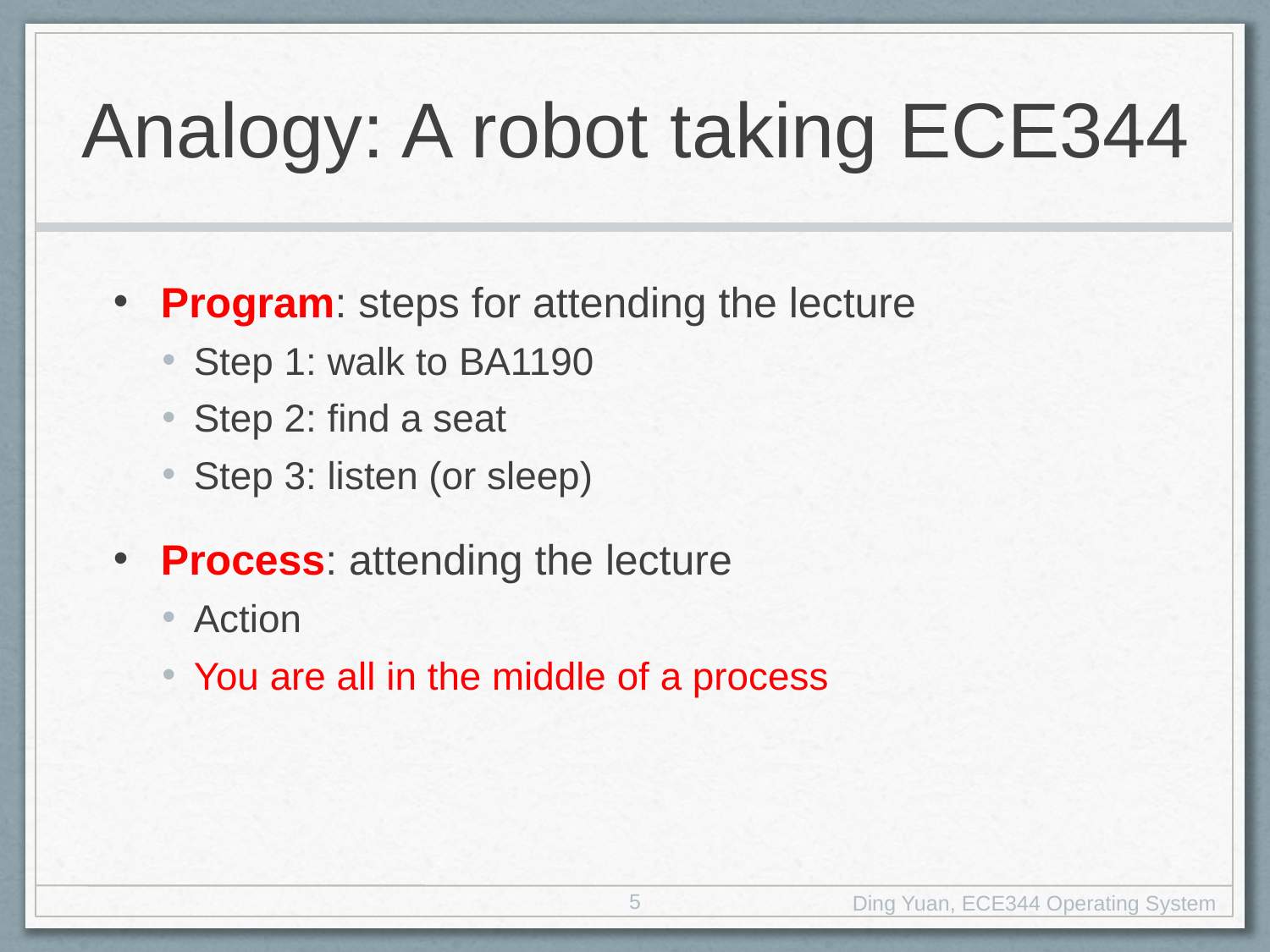

# Analogy: A robot taking ECE344
Program: steps for attending the lecture
Step 1: walk to BA1190
Step 2: find a seat
Step 3: listen (or sleep)
Process: attending the lecture
Action
You are all in the middle of a process
5
Ding Yuan, ECE344 Operating System